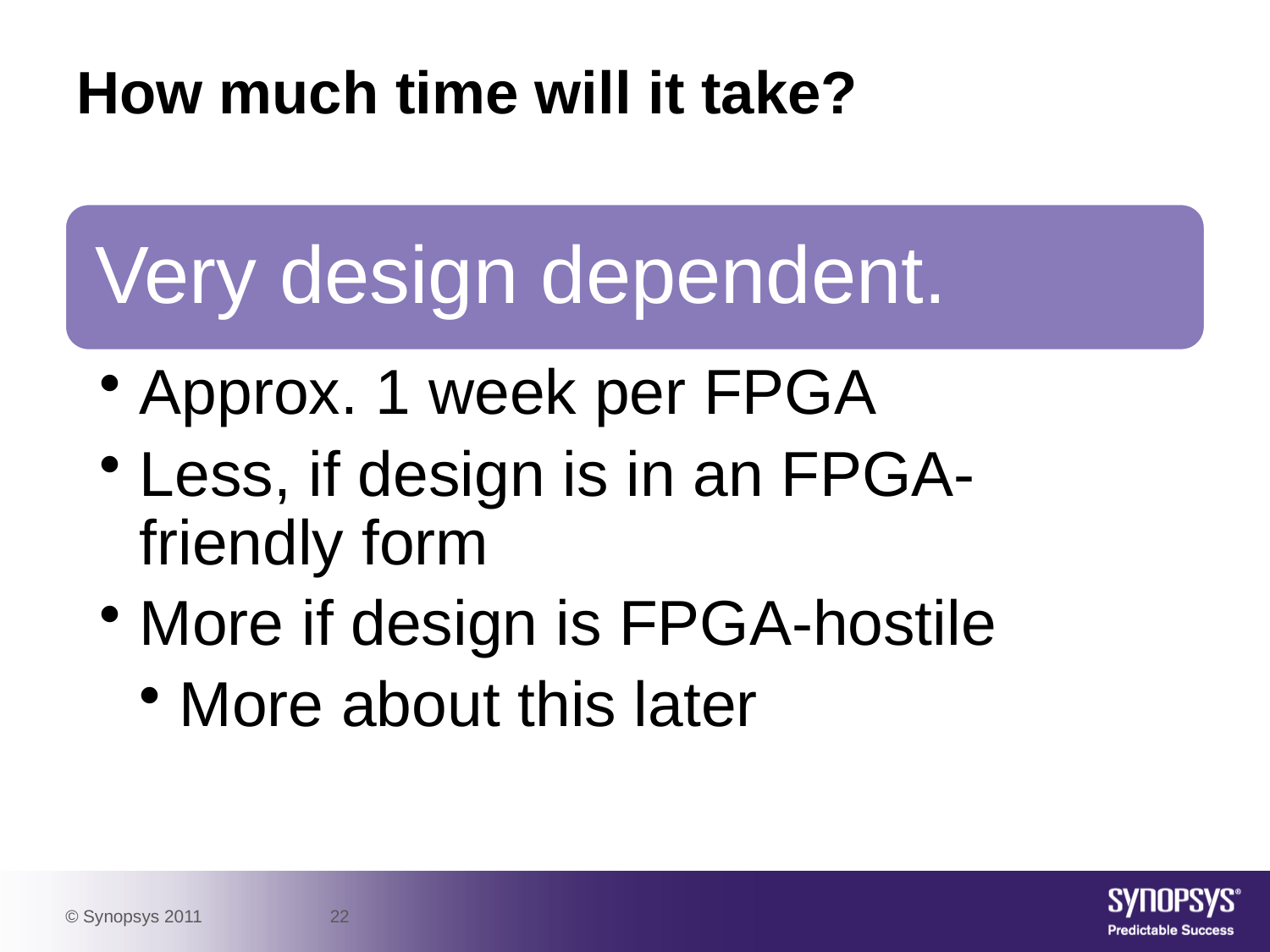

# How much time will it take?
Very design dependent.
Approx. 1 week per FPGA
Less, if design is in an FPGA-friendly form
More if design is FPGA-hostile
More about this later